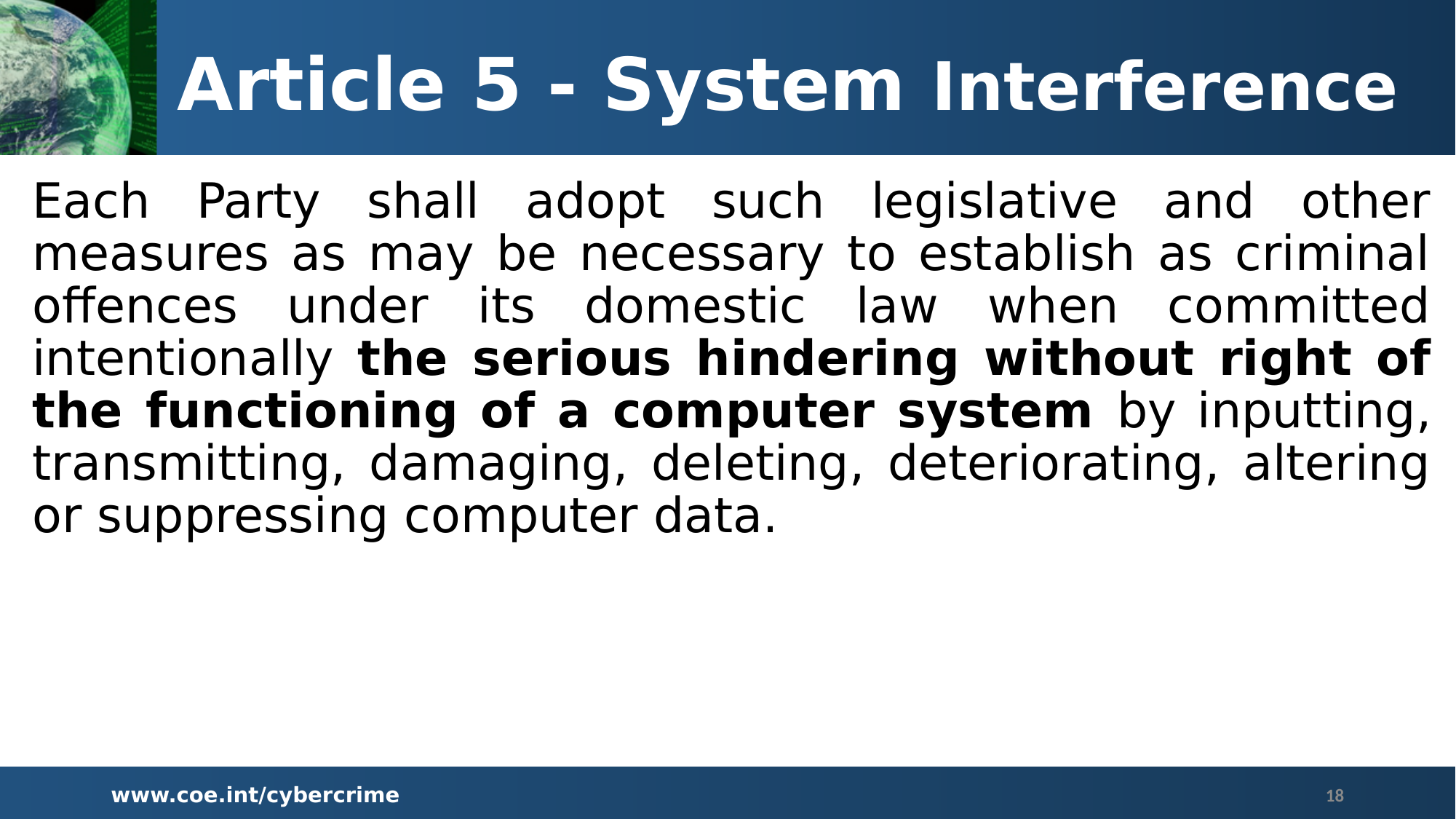

Article 5 - System Interference
Each Party shall adopt such legislative and other measures as may be necessary to establish as criminal offences under its domestic law when committed intentionally the serious hindering without right of the functioning of a computer system by inputting, transmitting, damaging, deleting, deteriorating, altering or suppressing computer data.
# Article 5 - System Interference
www.coe.int/cybercrime
18